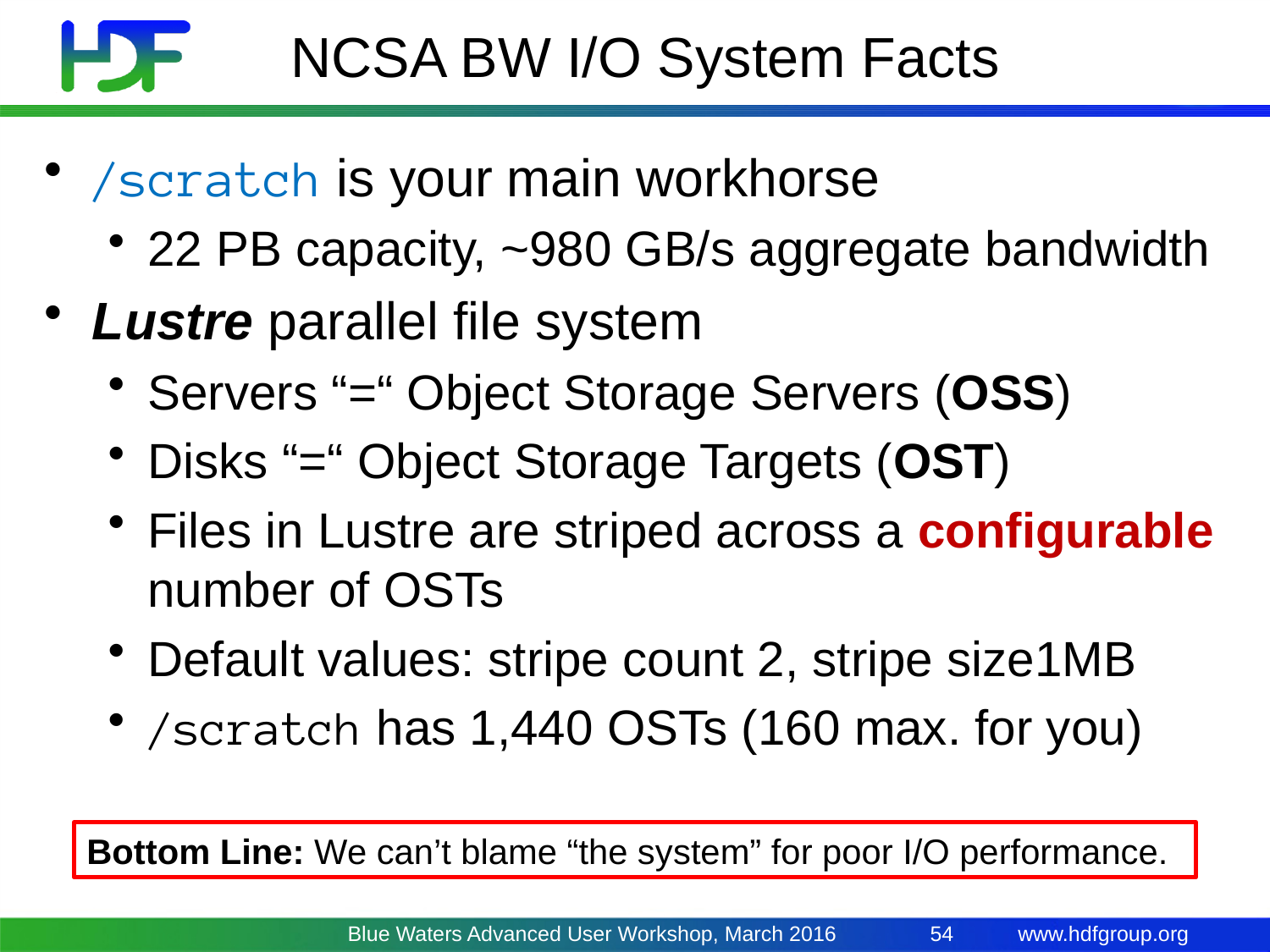

# NCSA BW I/O System Facts
/scratch is your main workhorse
22 PB capacity, ~980 GB/s aggregate bandwidth
Lustre parallel file system
Servers “=“ Object Storage Servers (OSS)
Disks “=“ Object Storage Targets (OST)
Files in Lustre are striped across a configurable number of OSTs
Default values: stripe count 2, stripe size1MB
/scratch has 1,440 OSTs (160 max. for you)
Bottom Line: We can’t blame “the system” for poor I/O performance.
Blue Waters Advanced User Workshop, March 2016
54